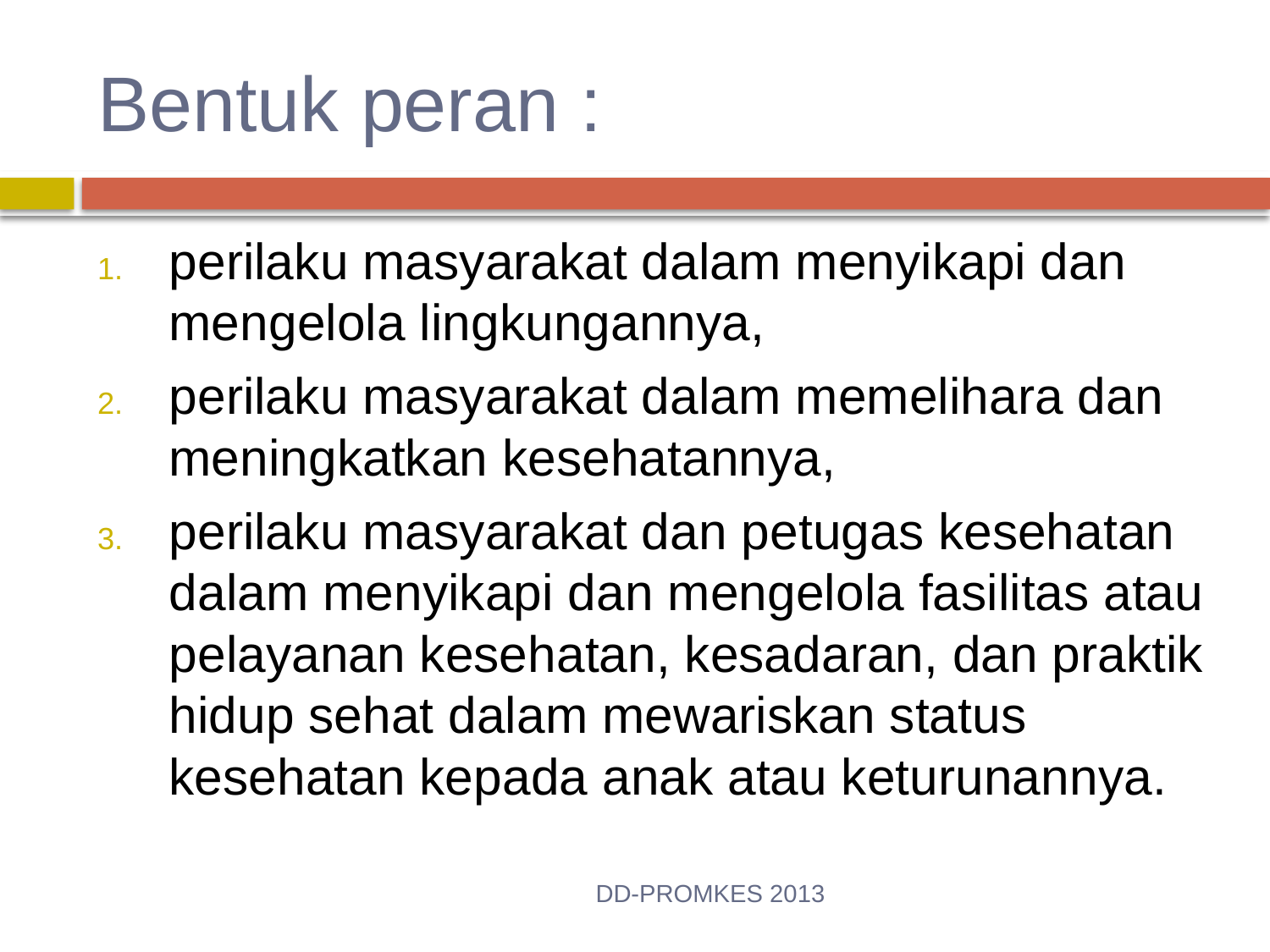

# Bentuk peran :
perilaku masyarakat dalam menyikapi dan mengelola lingkungannya,
perilaku masyarakat dalam memelihara dan meningkatkan kesehatannya,
perilaku masyarakat dan petugas kesehatan dalam menyikapi dan mengelola fasilitas atau pelayanan kesehatan, kesadaran, dan praktik hidup sehat dalam mewariskan status kesehatan kepada anak atau keturunannya.
DD-PROMKES 2013